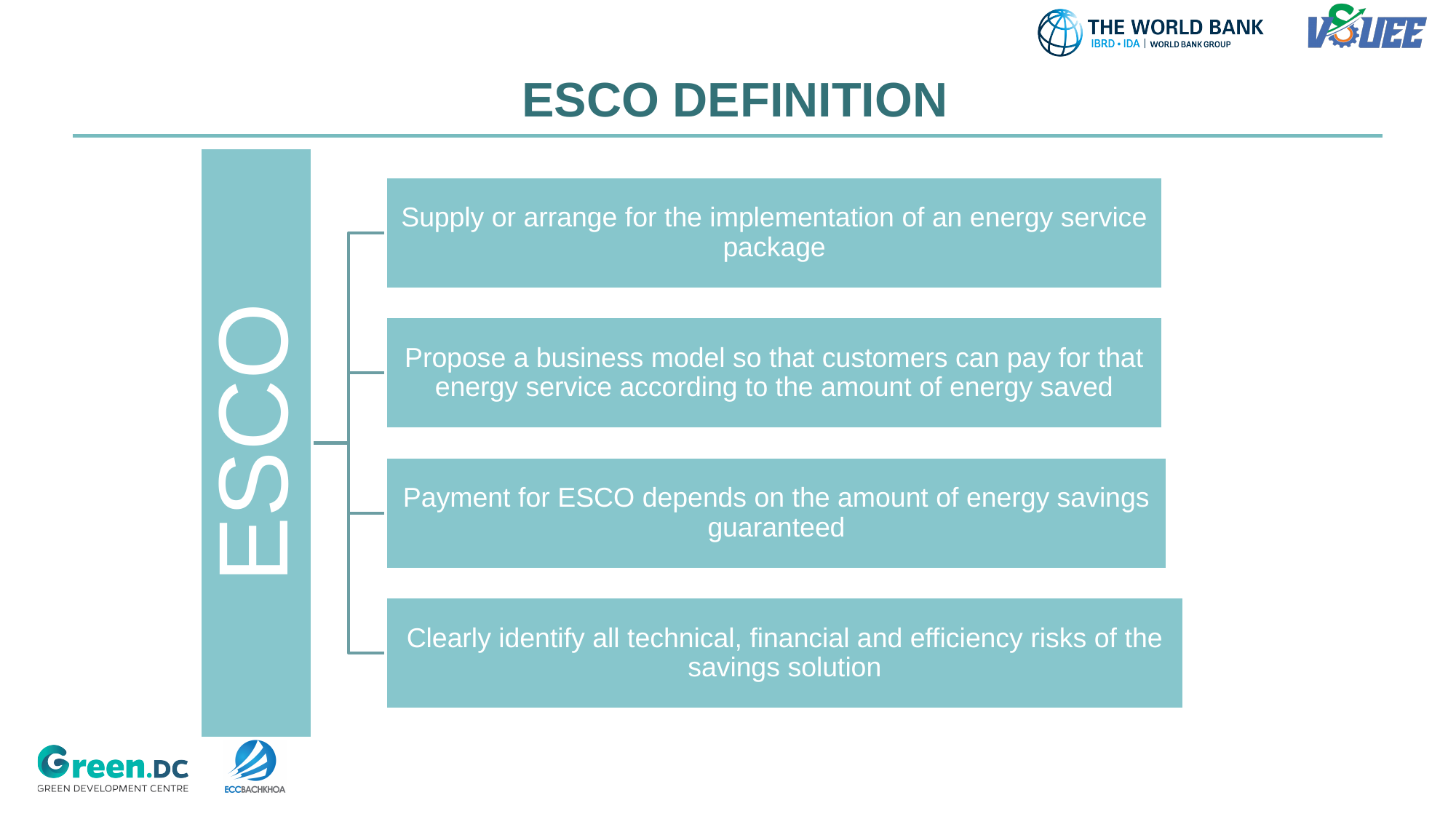

# ESCO DEFINITION

ESCO
Supply or arrange for the implementation of an energy service package
Propose a business model so that customers can pay for that energy service according to the amount of energy saved
Payment for ESCO depends on the amount of energy savings guaranteed
Clearly identify all technical, financial and efficiency risks of the savings solution